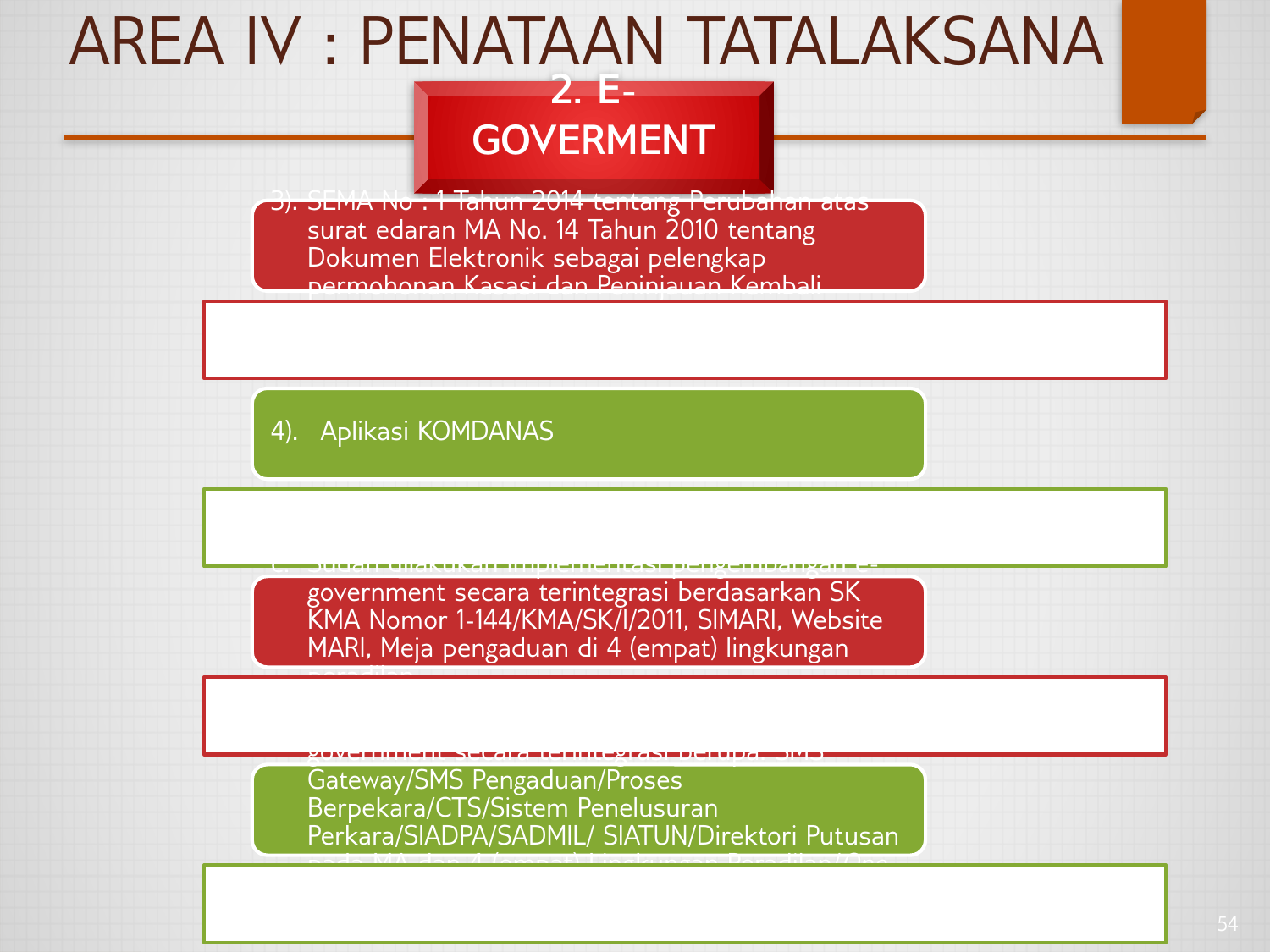

# AREA IV : PENATAAN TATALAKSANA
2. E-GOVERMENT

3). 	SEMA No : 1 Tahun 2014 tentang Perubahan atas surat edaran MA No. 14 Tahun 2010 tentang      Dokumen Elektronik sebagai pelengkap permohonan Kasasi dan Peninjauan Kembali
4). 	Aplikasi KOMDANAS
c. 	Sudah dilakukan implementasi pengembangan e-government secara terintegrasi berdasarkan SK KMA Nomor 1-144/KMA/SK/I/2011, SIMARI, Website MARI, Meja pengaduan di 4 (empat) lingkungan peradilan.
d. 	Sudah dilakukan implementasi pengembangan e-government secara terintegrasi berupa: SMS Gateway/SMS Pengaduan/Proses Berpekara/CTS/Sistem Penelusuran Perkara/SIADPA/SADMIL/ SIATUN/Direktori Putusan pada MA dan 4 (empat) Lingkungan Peradilan/One Day Publish
54